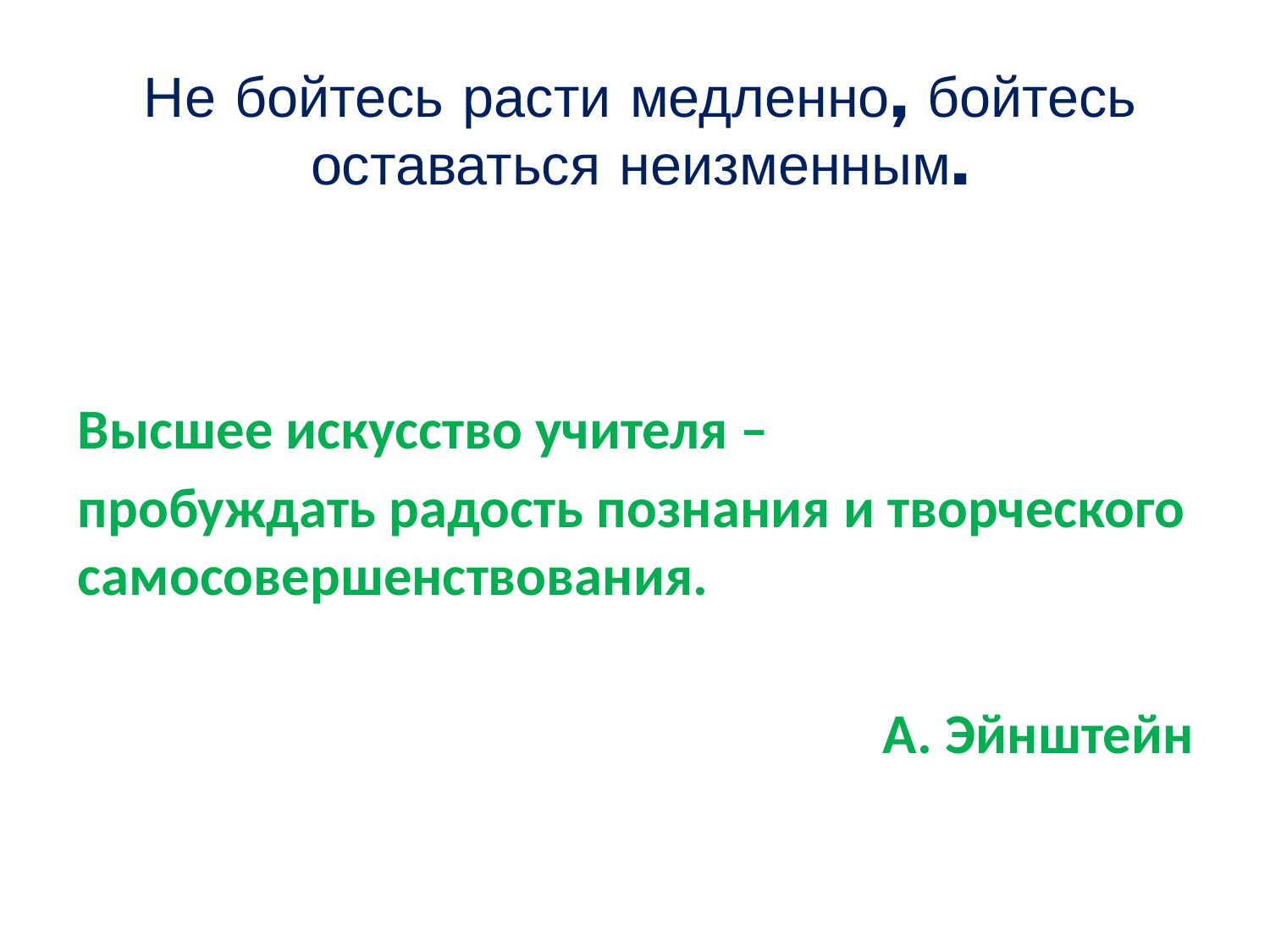

# Не бойтесь расти медленно, бойтесь оставаться неизменным.
Высшее искусство учителя –
пробуждать радость познания и творческого самосовершенствования.

А. Эйнштейн